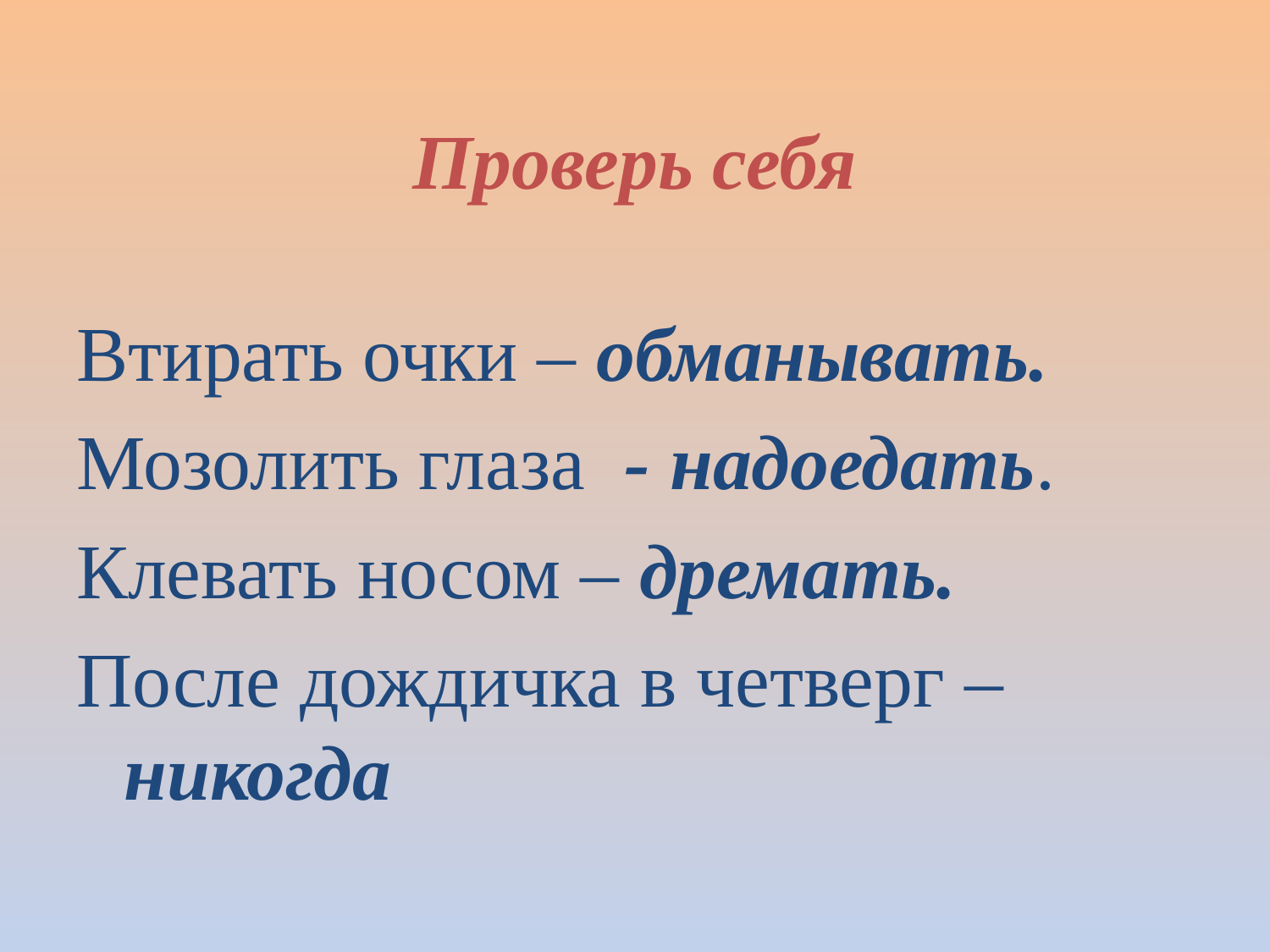

# Проверь себя
Втирать очки – обманывать.
Мозолить глаза  - надоедать.
Клевать носом – дремать.
После дождичка в четверг – никогда